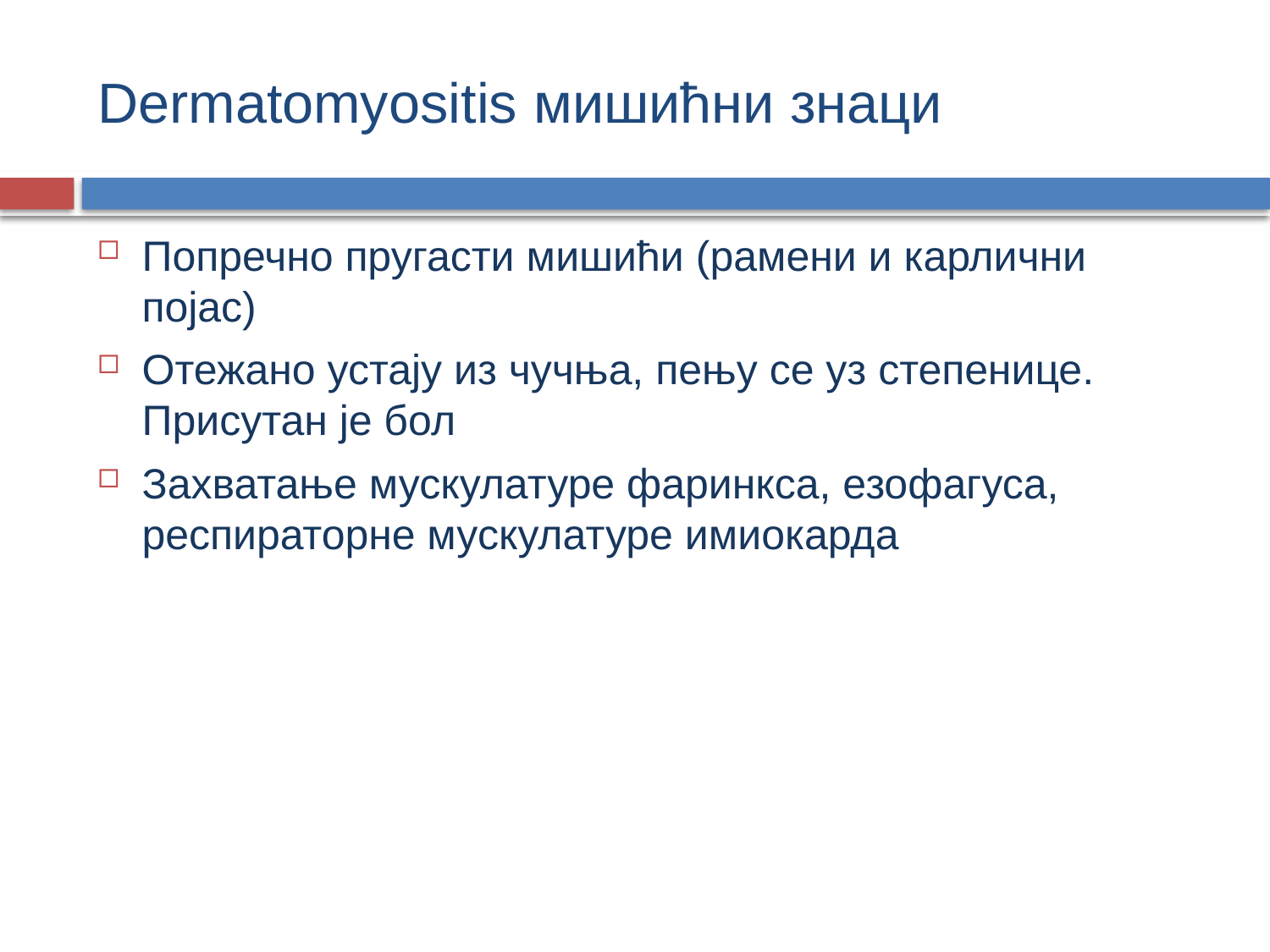

# Dermatomyositis мишићни знаци
Попречно пругасти мишићи (рамени и карлични појас)
Отежано устају из чучња, пењу се уз степенице. Присутан је бол
Захватање мускулатуре фаринкса, езофагуса, респираторне мускулатуре имиокарда